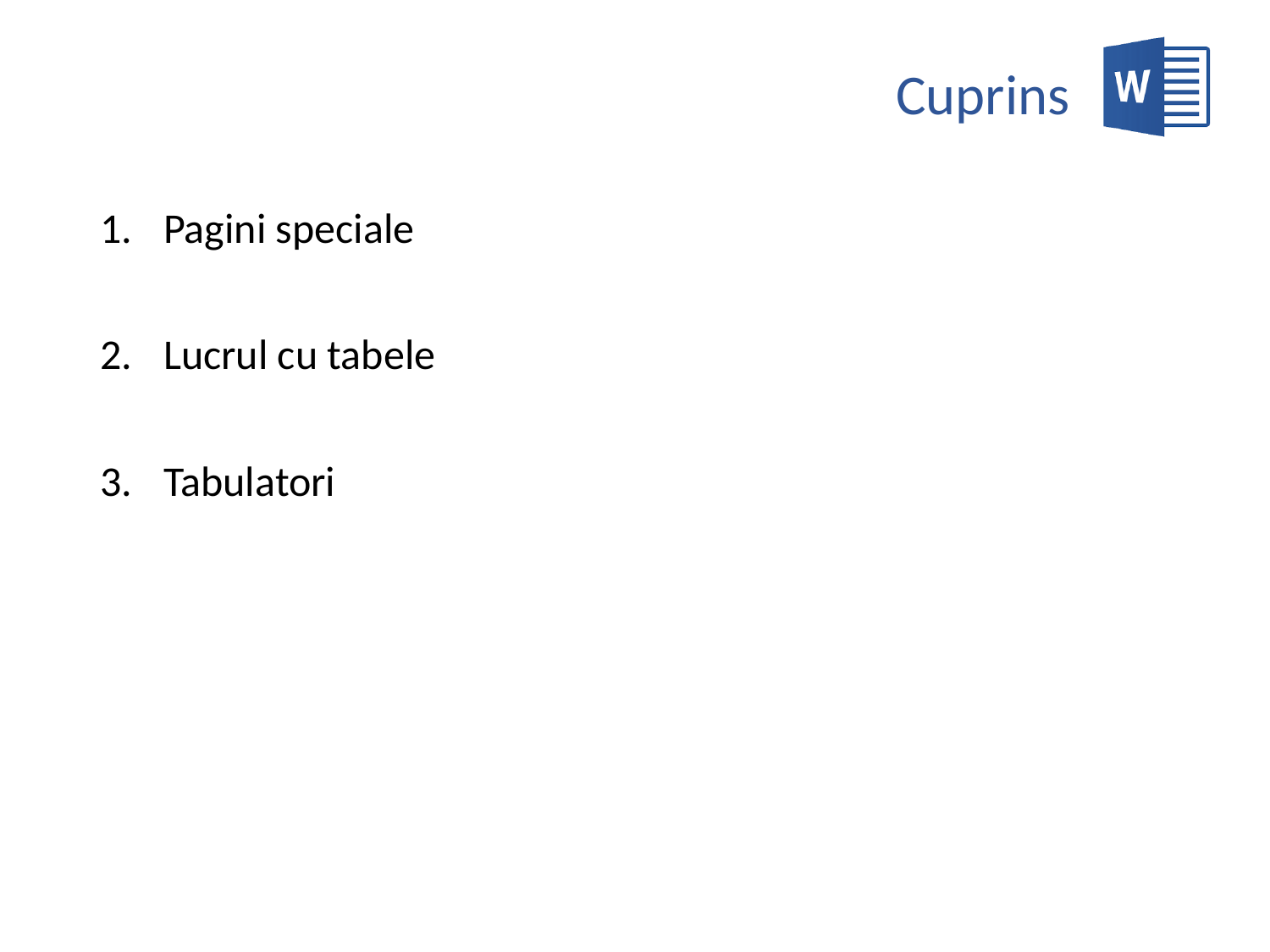

# Cuprins
Pagini speciale

Lucrul cu tabele

Tabulatori